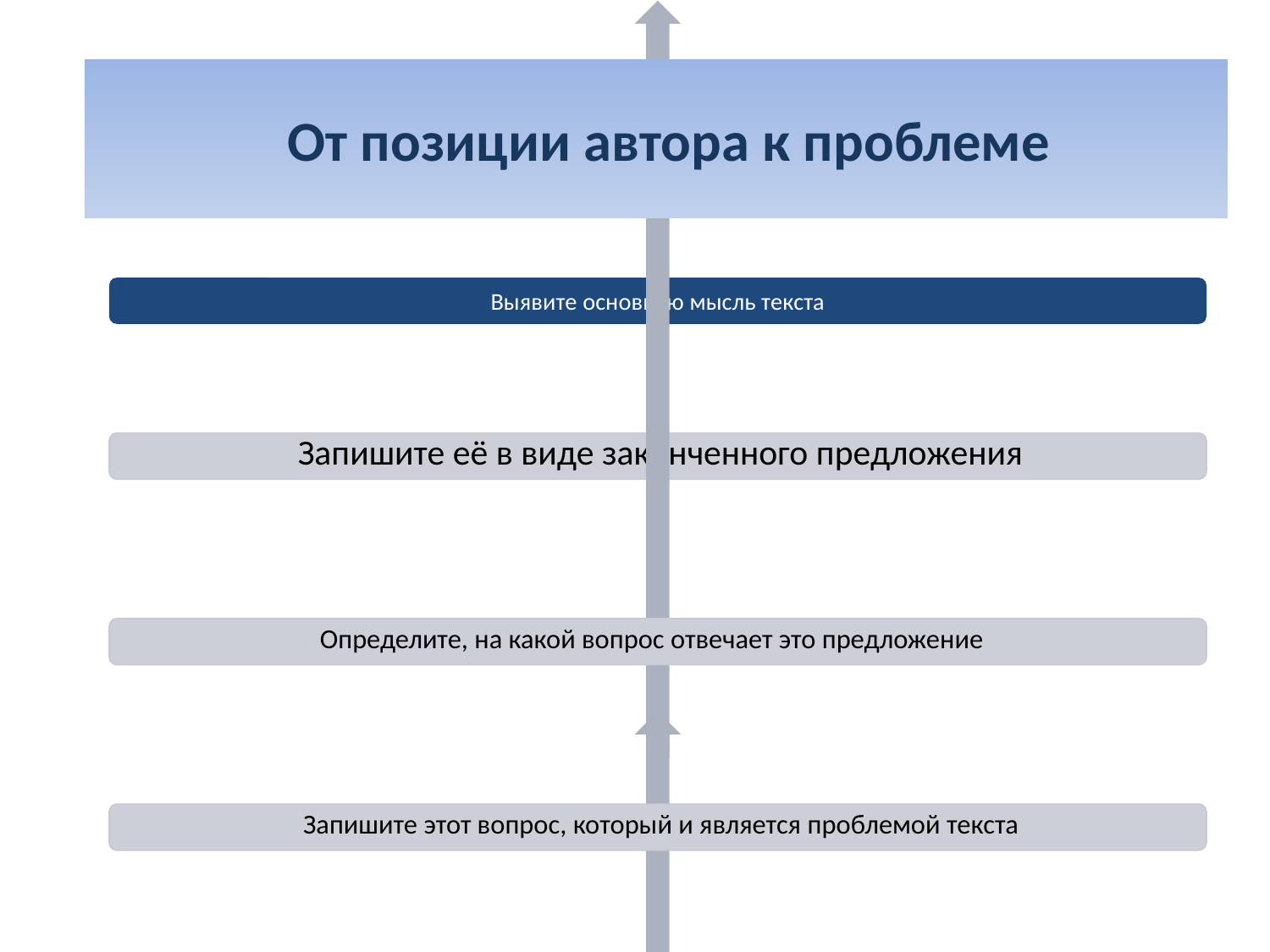

# «От позиции автора – к проблеме»
  От позиции автора к проблеме
 Выявите основную мысль текста
 Запишите её в виде законченного предложения
Определите, на какой вопрос отвечает это предложение
 Запишите этот вопрос, который и является проблемой текста